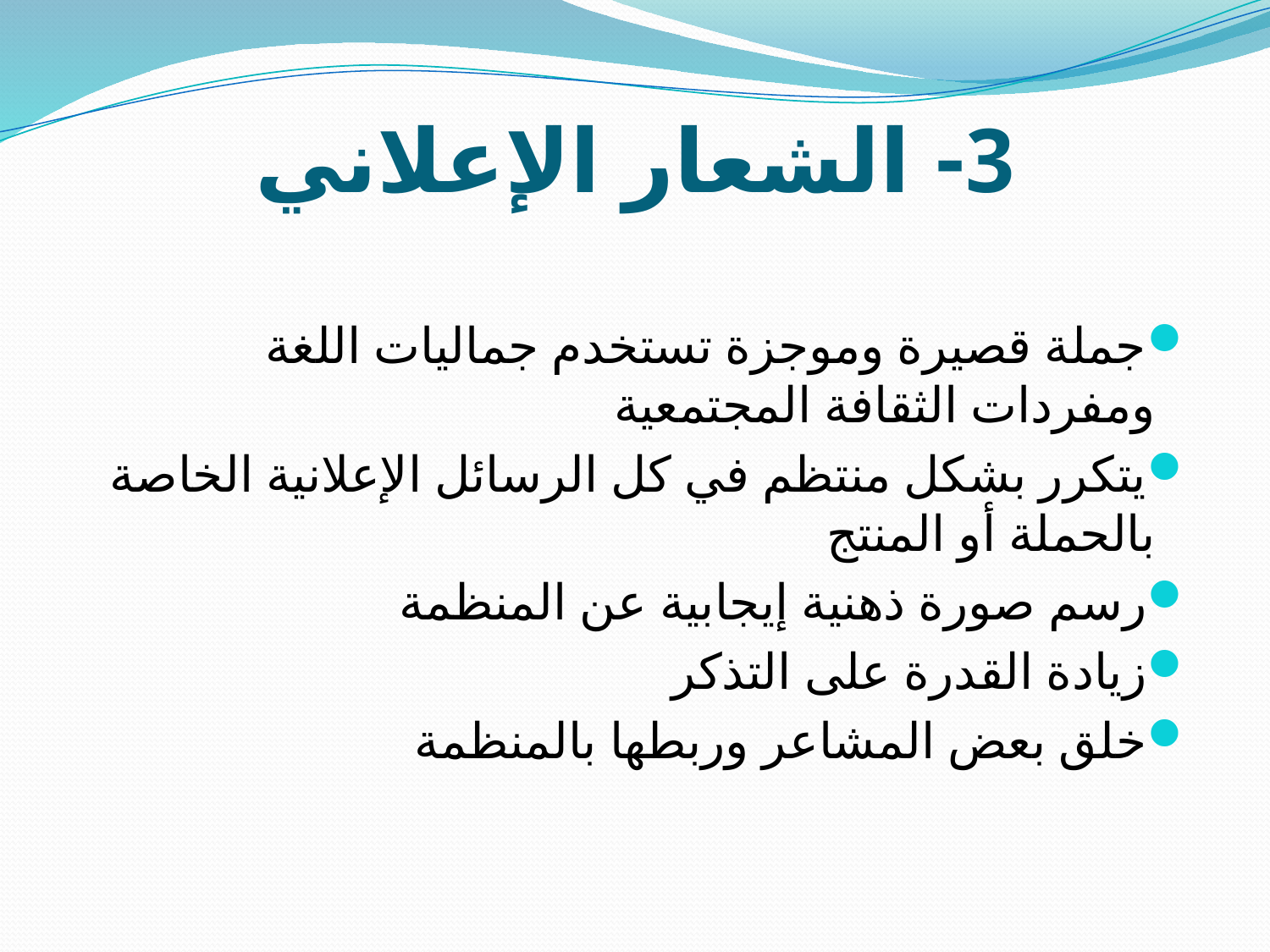

# 3- الشعار الإعلاني
جملة قصيرة وموجزة تستخدم جماليات اللغة ومفردات الثقافة المجتمعية
يتكرر بشكل منتظم في كل الرسائل الإعلانية الخاصة بالحملة أو المنتج
رسم صورة ذهنية إيجابية عن المنظمة
زيادة القدرة على التذكر
خلق بعض المشاعر وربطها بالمنظمة